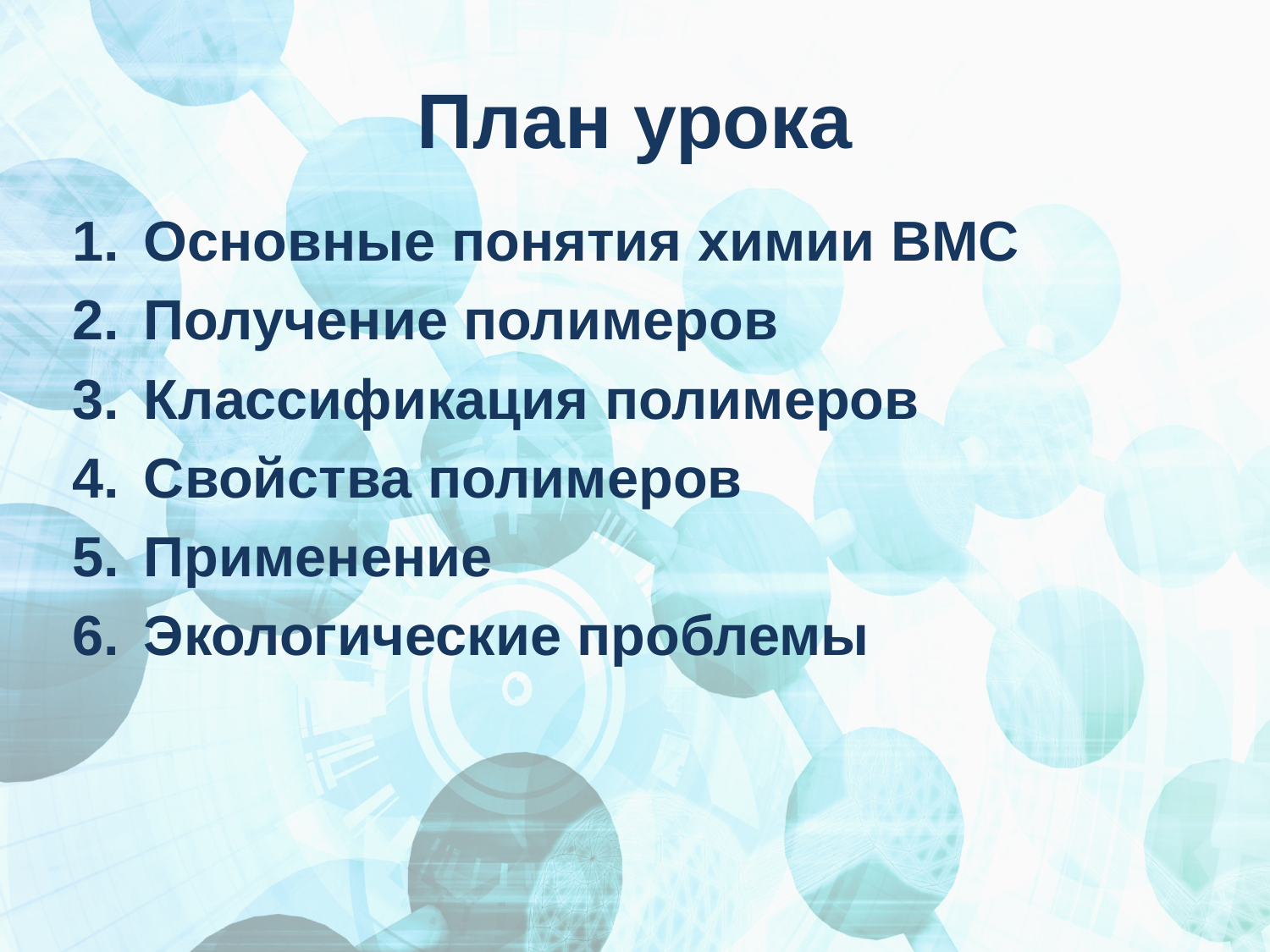

# План урока
Основные понятия химии ВМС
Получение полимеров
Классификация полимеров
Свойства полимеров
Применение
Экологические проблемы